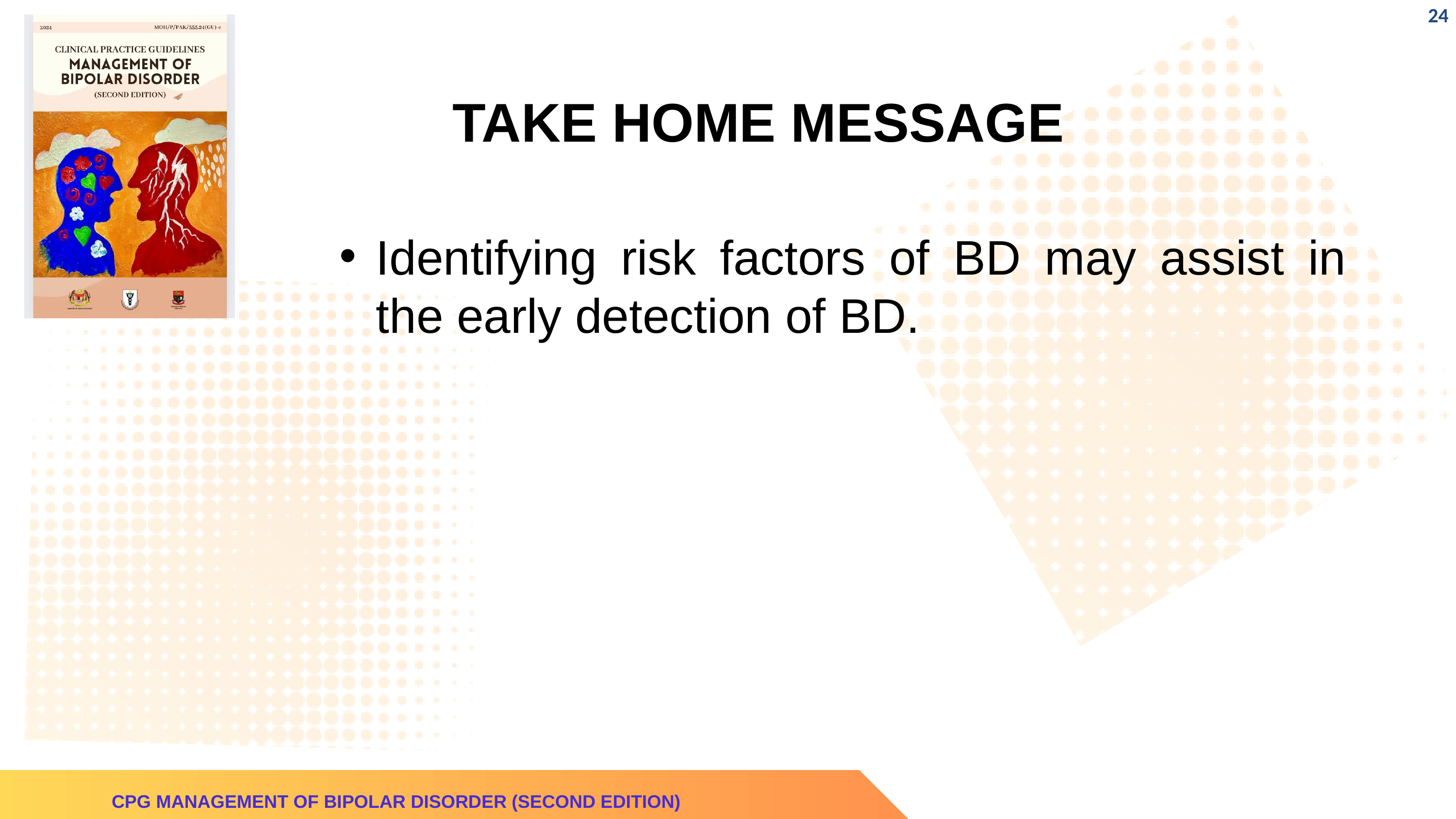

24

TAKE HOME MESSAGE

Identifying risk factors of BD may assist in the early detection of BD.

CPG MANAGEMENT OF BIPOLAR DISORDER (SECOND EDITION)